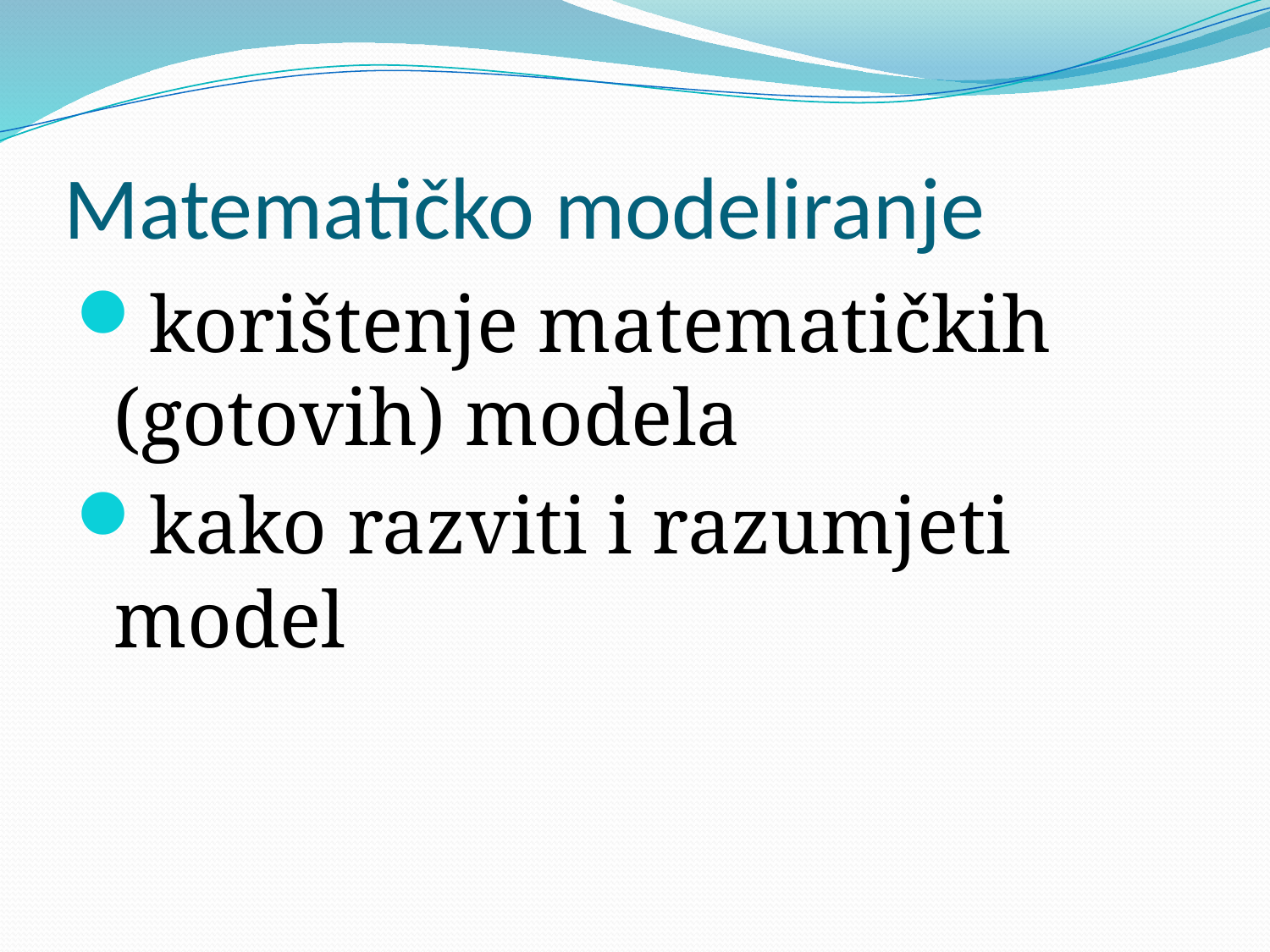

# Matematičko modeliranje
korištenje matematičkih (gotovih) modela
kako razviti i razumjeti model